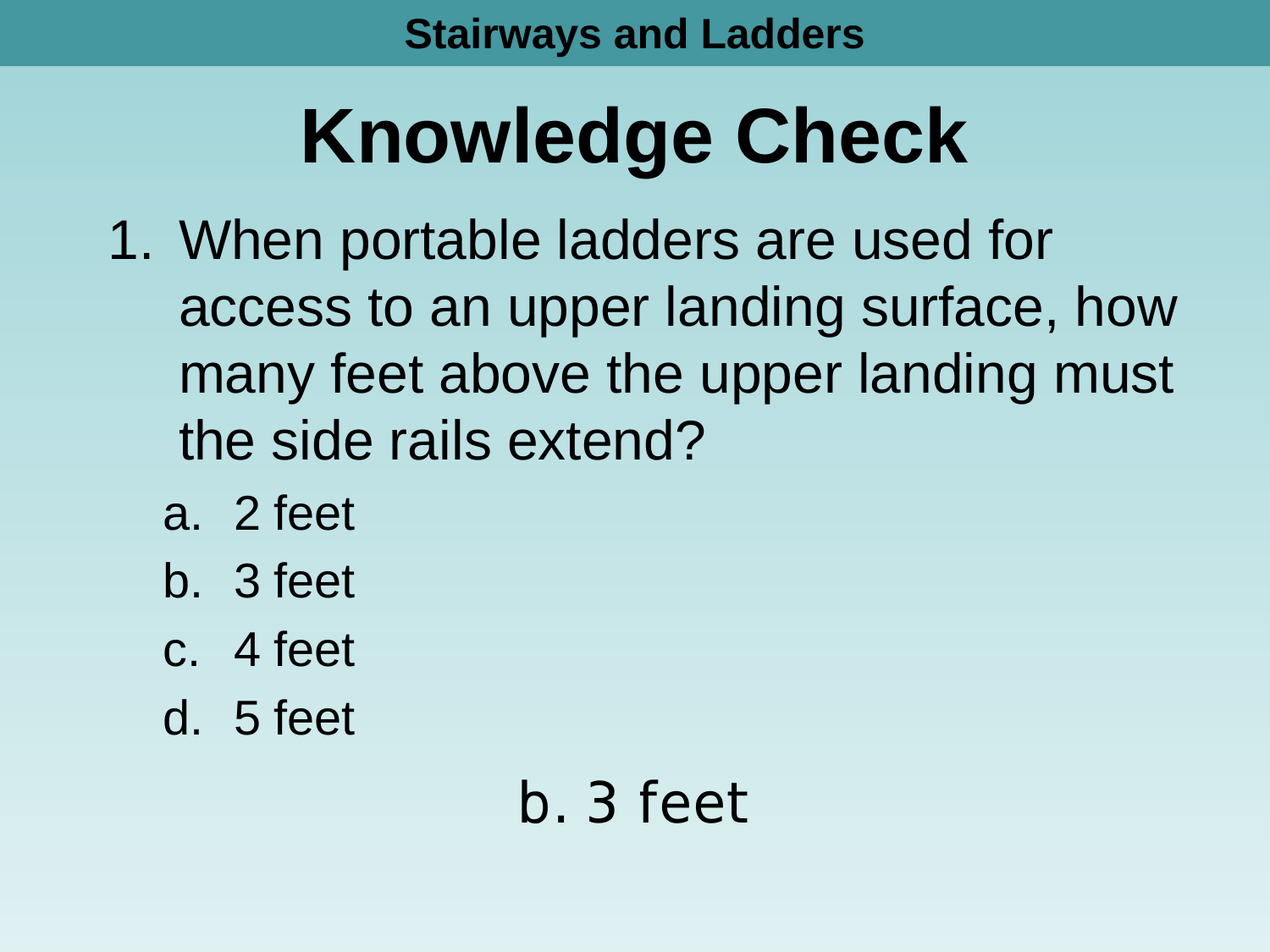

Stairways and Ladders
# Knowledge Check
When portable ladders are used for access to an upper landing surface, how many feet above the upper landing must the side rails extend?
2 feet
3 feet
4 feet
5 feet
b. 3 feet